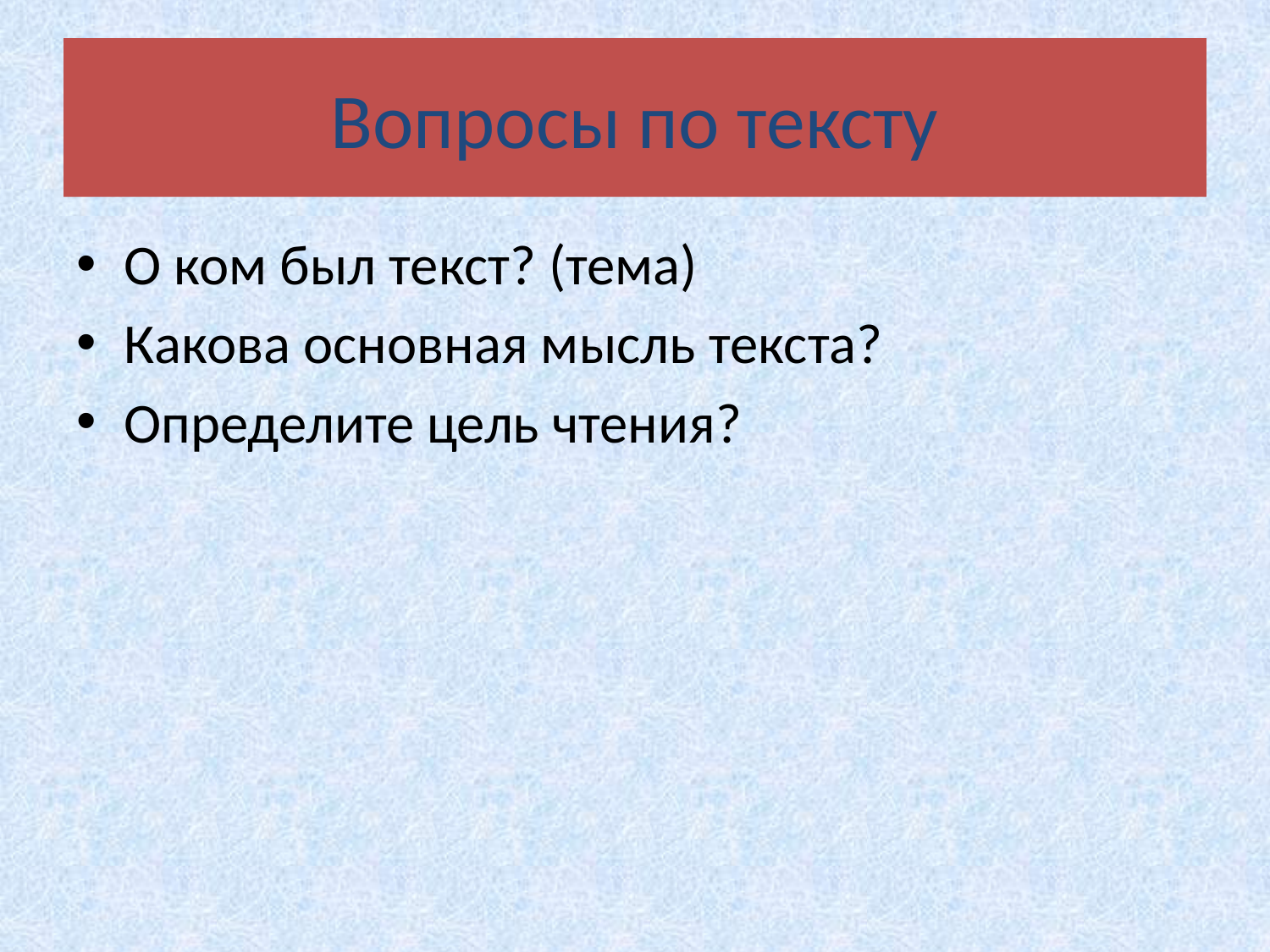

# Вопросы по тексту
О ком был текст? (тема)
Какова основная мысль текста?
Определите цель чтения?